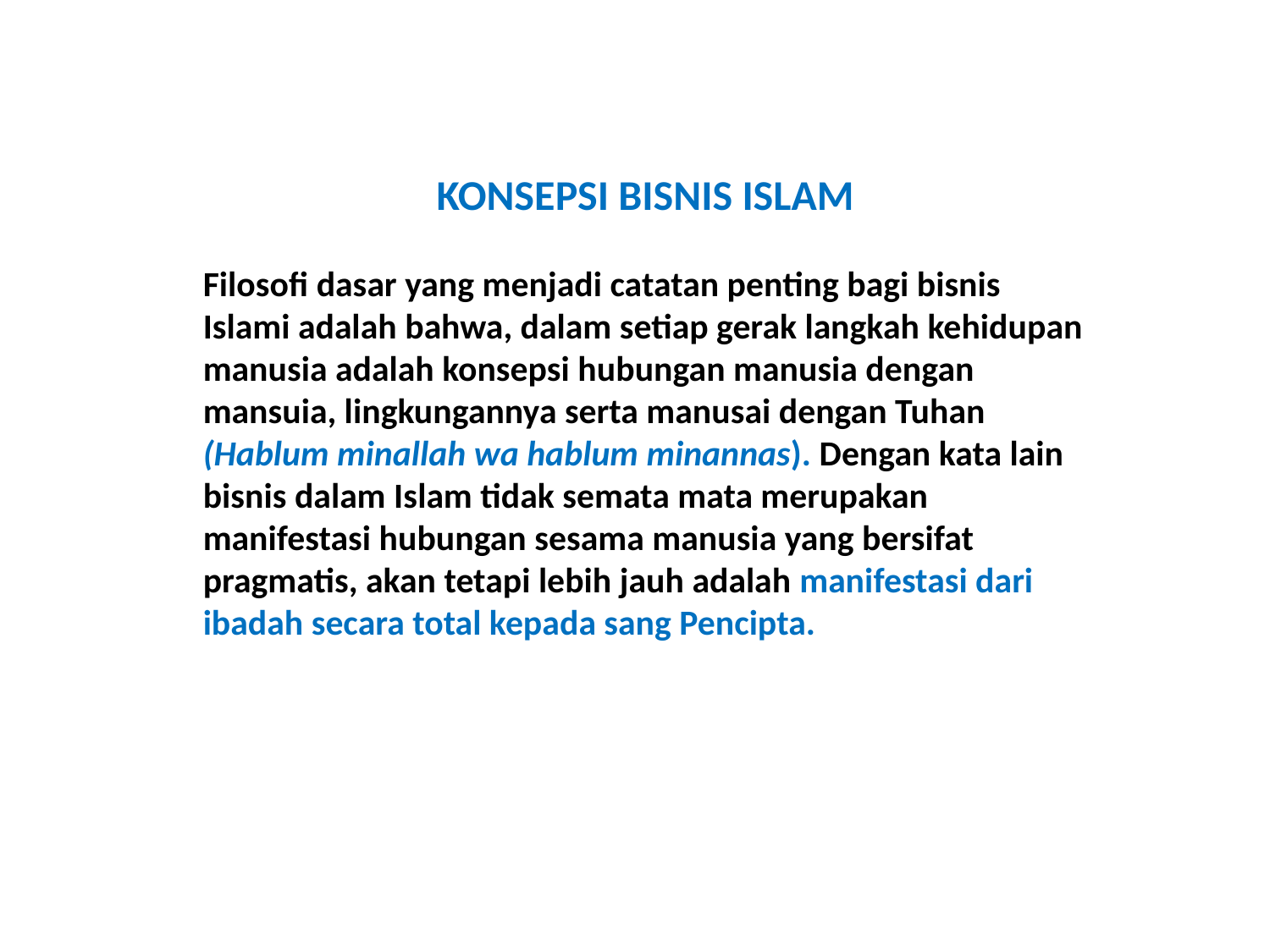

KONSEPSI BISNIS ISLAM

Filosofi dasar yang menjadi catatan penting bagi bisnis Islami adalah bahwa, dalam setiap gerak langkah kehidupan manusia adalah konsepsi hubungan manusia dengan mansuia, lingkungannya serta manusai dengan Tuhan (Hablum minallah wa hablum minannas). Dengan kata lain bisnis dalam Islam tidak semata mata merupakan manifestasi hubungan sesama manusia yang bersifat pragmatis, akan tetapi lebih jauh adalah manifestasi dari ibadah secara total kepada sang Pencipta.